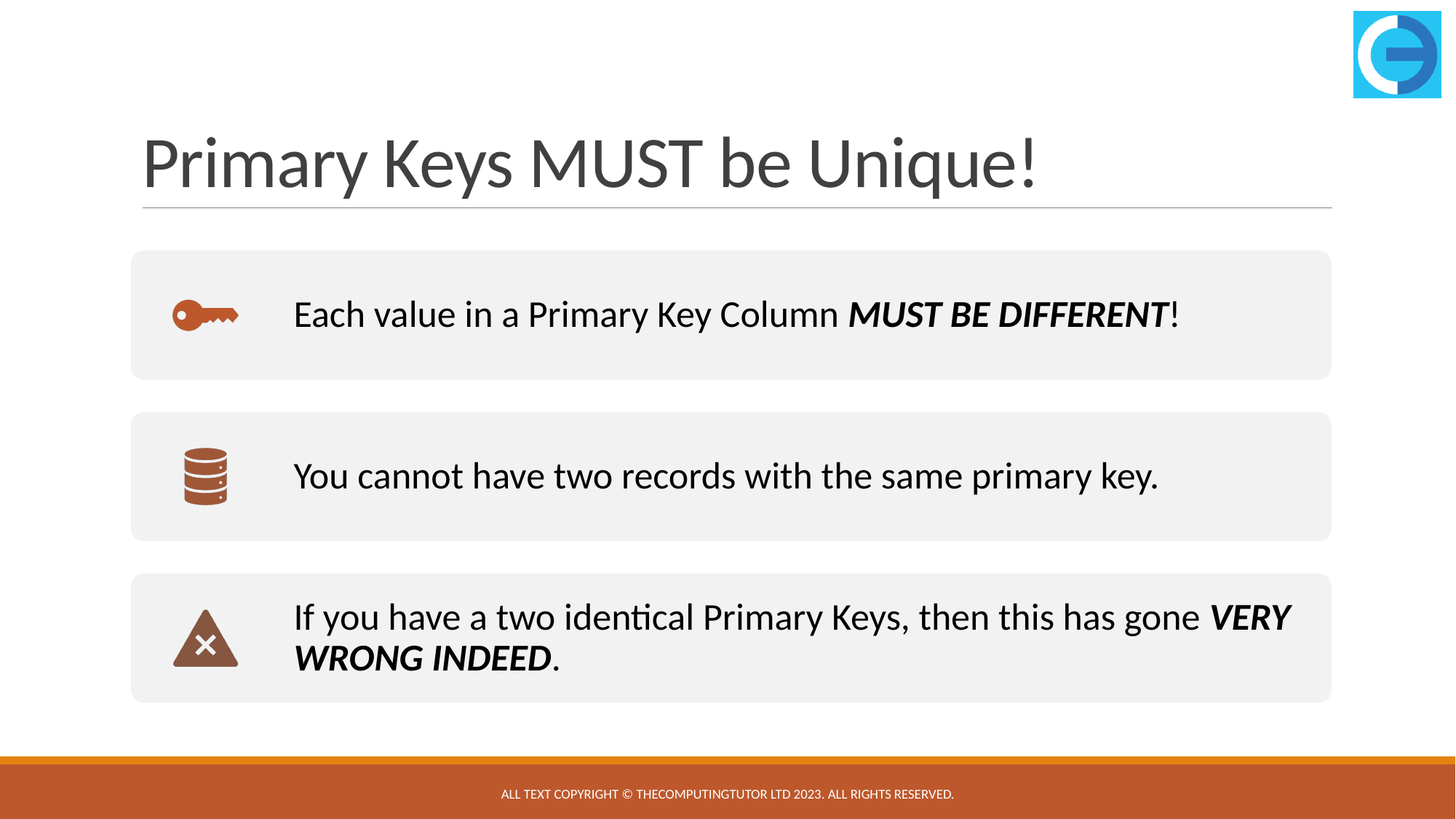

# Primary Keys MUST be Unique!
Each value in a Primary Key Column MUST BE DIFFERENT!
You cannot have two records with the same primary key.
If you have a two identical Primary Keys, then this has gone VERY WRONG INDEED.
All text copyright © TheComputingTutor Ltd 2023. All rights Reserved.